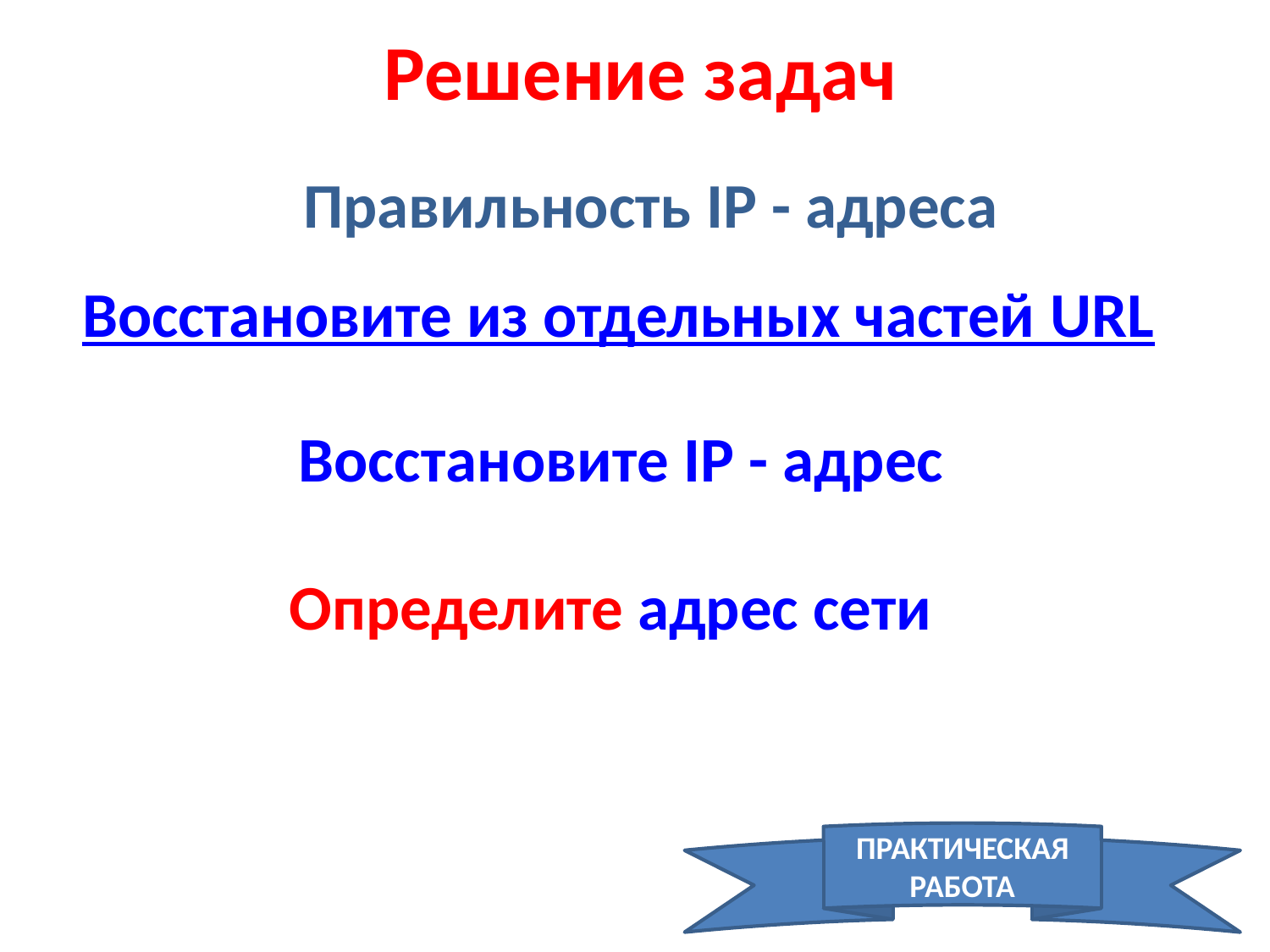

# Решение задач
Правильность IP - адреса

Восстановите из отдельных частей URL
Восстановите IP - адрес
             Определите адрес сети
ПРАКТИЧЕСКАЯ РАБОТА